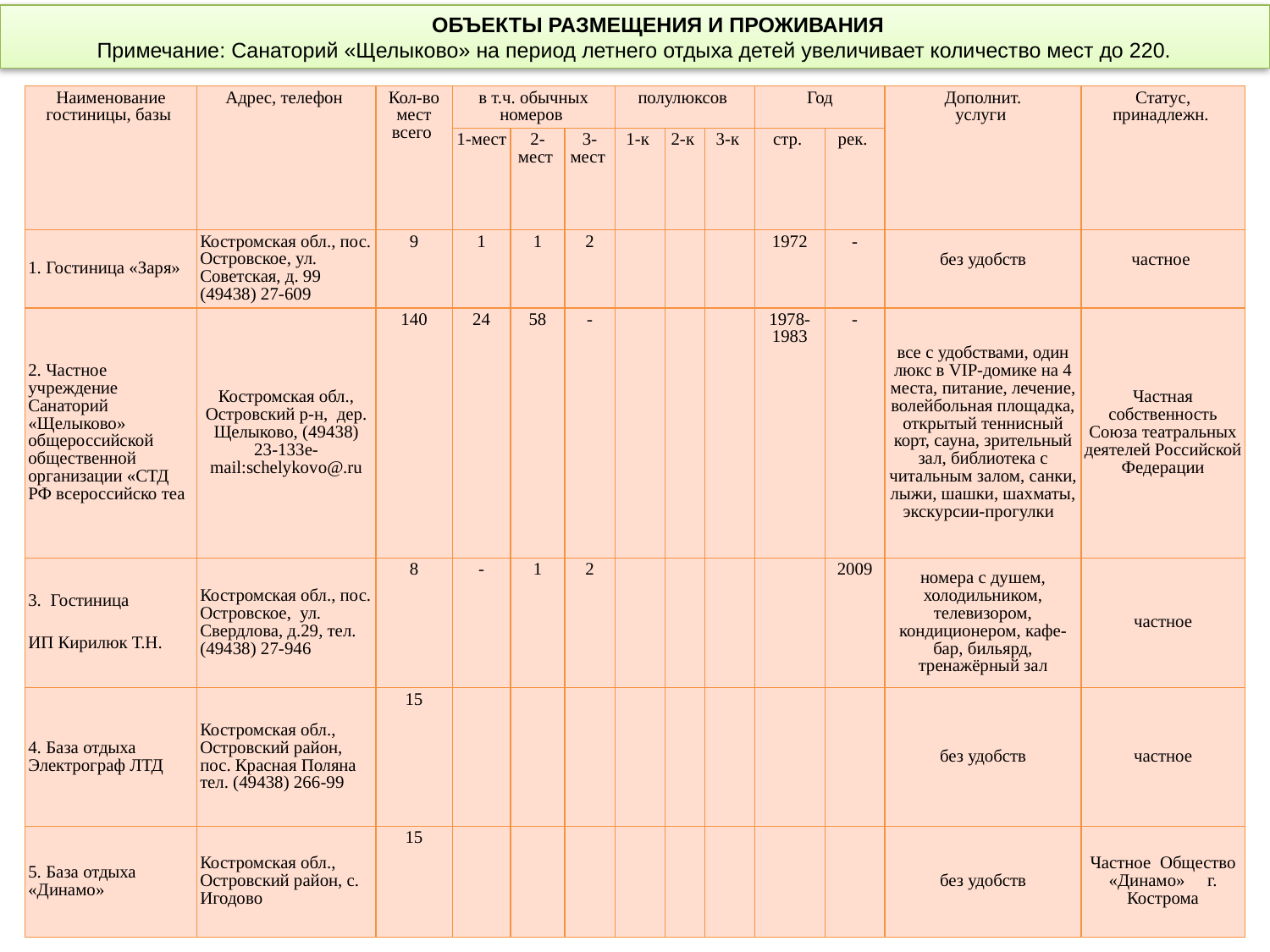

ОБЪЕКТЫ РАЗМЕЩЕНИЯ И ПРОЖИВАНИЯ
Примечание: Санаторий «Щелыково» на период летнего отдыха детей увеличивает количество мест до 220.
| Наименование гостиницы, базы | Адрес, телефон | Кол-во мест всего | в т.ч. обычных номеров |  |  | полулюксов |  |  | Год |  | Дополнит. услуги | Статус, принадлежн. |
| --- | --- | --- | --- | --- | --- | --- | --- | --- | --- | --- | --- | --- |
|  |  |  | 1-мест | 2-мест | 3-мест | 1-к | 2-к | 3-к | стр. | рек. |  |  |
| 1. Гостиница «Заря» | Костромская обл., пос. Островское, ул. Советская, д. 99 (49438) 27-609 | 9 | 1 | 1 | 2 |  |  |  | 1972 | - | без удобств | частное |
| 2. Частное учреждение Санаторий «Щелыково» общероссийской общественной организации «СТД РФ всероссийско теа | Костромская обл., Островский р-н, дер. Щелыково, (49438) 23-133e-mail:schelykovo@.ru | 140 | 24 | 58 | - |  |  |  | 1978-1983 | - | все с удобствами, один люкс в VIP-домике на 4 места, питание, лечение, волейбольная площадка, открытый теннисный корт, сауна, зрительный зал, библиотека с читальным залом, санки, лыжи, шашки, шахматы, экскурсии-прогулки | Частная собственность Союза театральных деятелей Российской Федерации |
| 3. Гостиница ИП Кирилюк Т.Н. | Костромская обл., пос. Островское, ул. Свердлова, д.29, тел. (49438) 27-946 | 8 | - | 1 | 2 |  |  |  |  | 2009 | номера с душем, холодильником, телевизором, кондиционером, кафе-бар, бильярд, тренажёрный зал | частное |
| 4. База отдыха Электрограф ЛТД | Костромская обл., Островский район, пос. Красная Поляна тел. (49438) 266-99 | 15 |  |  |  |  |  |  |  |  | без удобств | частное |
| 5. База отдыха «Динамо» | Костромская обл., Островский район, с. Игодово | 15 |  |  |  |  |  |  |  |  | без удобств | Частное Общество «Динамо» г. Кострома |